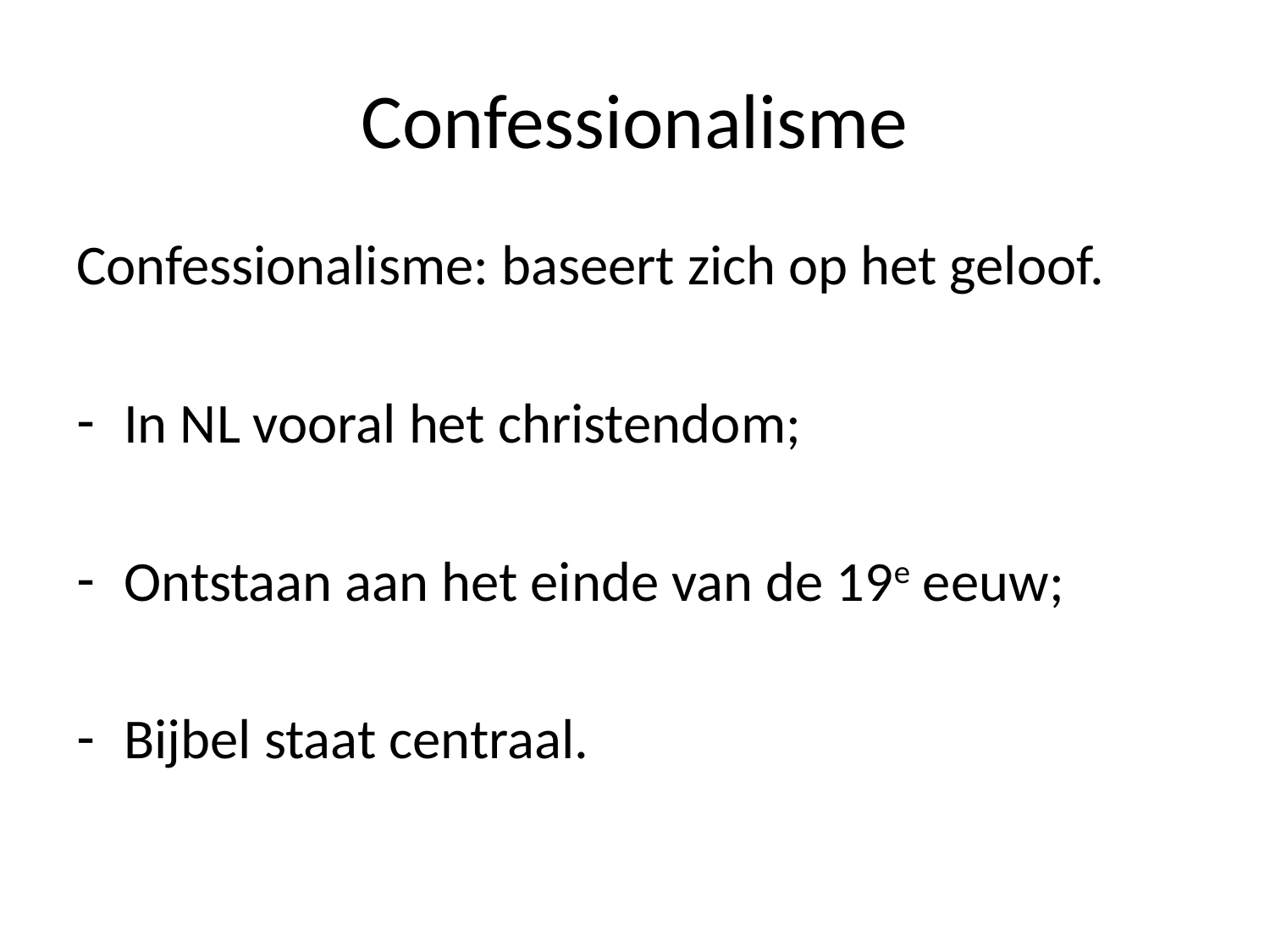

# Confessionalisme
Confessionalisme: baseert zich op het geloof.

In NL vooral het christendom;

Ontstaan aan het einde van de 19e eeuw;

Bijbel staat centraal.